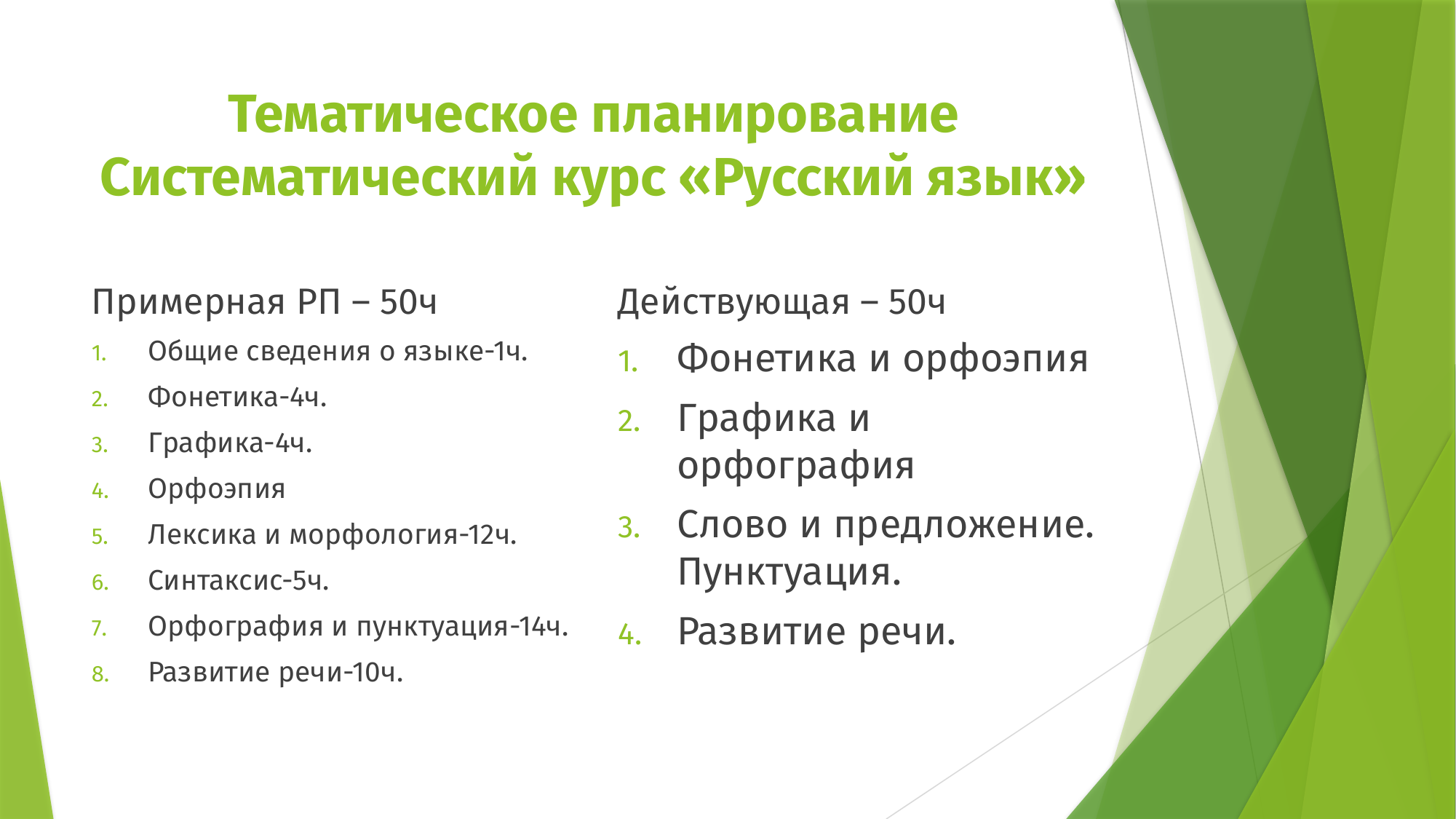

# Тематическое планирование Систематический курс «Русский язык»
Примерная РП – 50ч
Действующая – 50ч
Общие сведения о языке-1ч.
Фонетика-4ч.
Графика-4ч.
Орфоэпия
Лексика и морфология-12ч.
Синтаксис-5ч.
Орфография и пунктуация-14ч.
Развитие речи-10ч.
Фонетика и орфоэпия
Графика и орфография
Слово и предложение. Пунктуация.
Развитие речи.